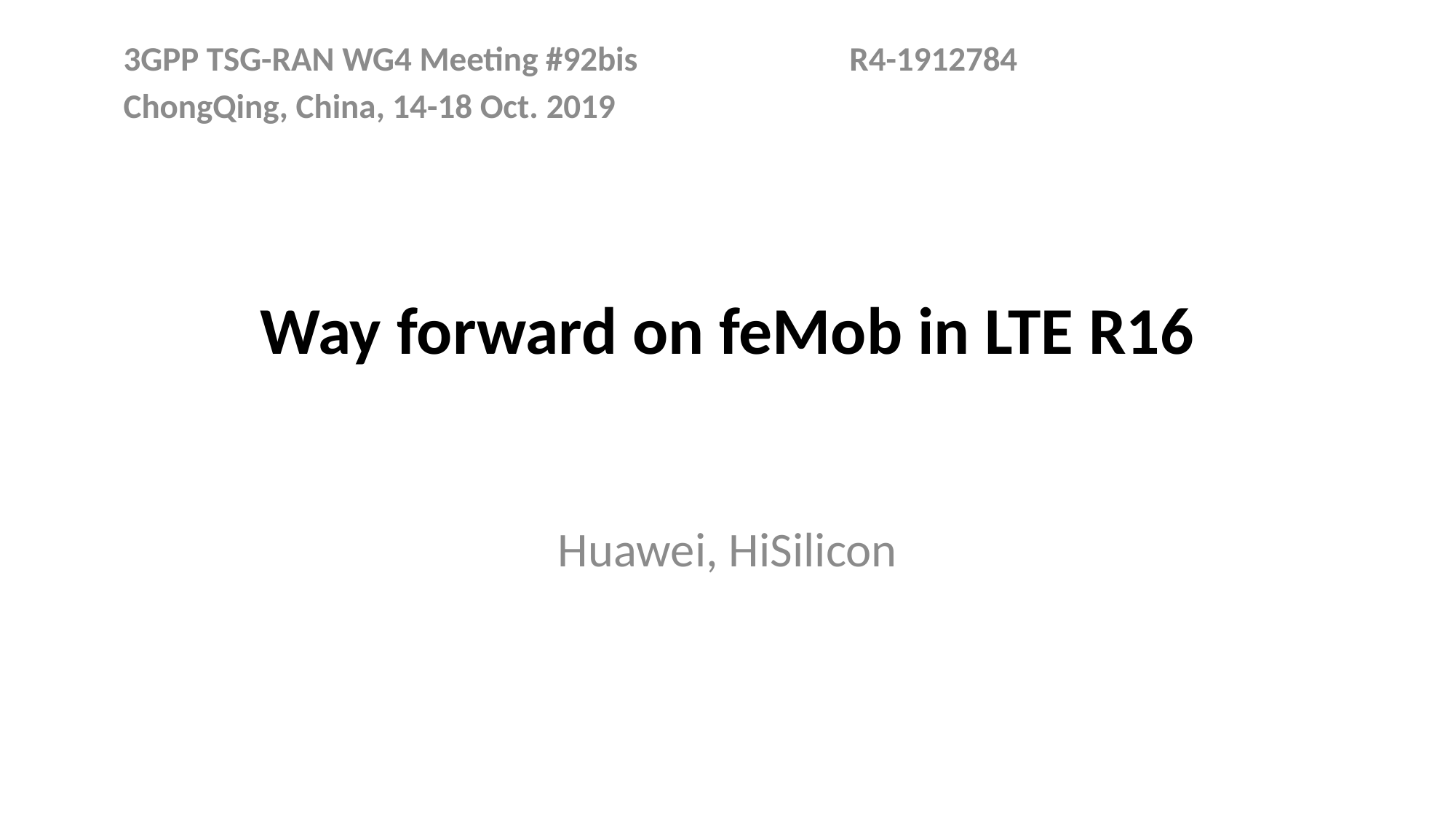

3GPP TSG-RAN WG4 Meeting #92bis	           				 R4-1912784
ChongQing, China, 14-18 Oct. 2019

# Way forward on feMob in LTE R16
Huawei, HiSilicon